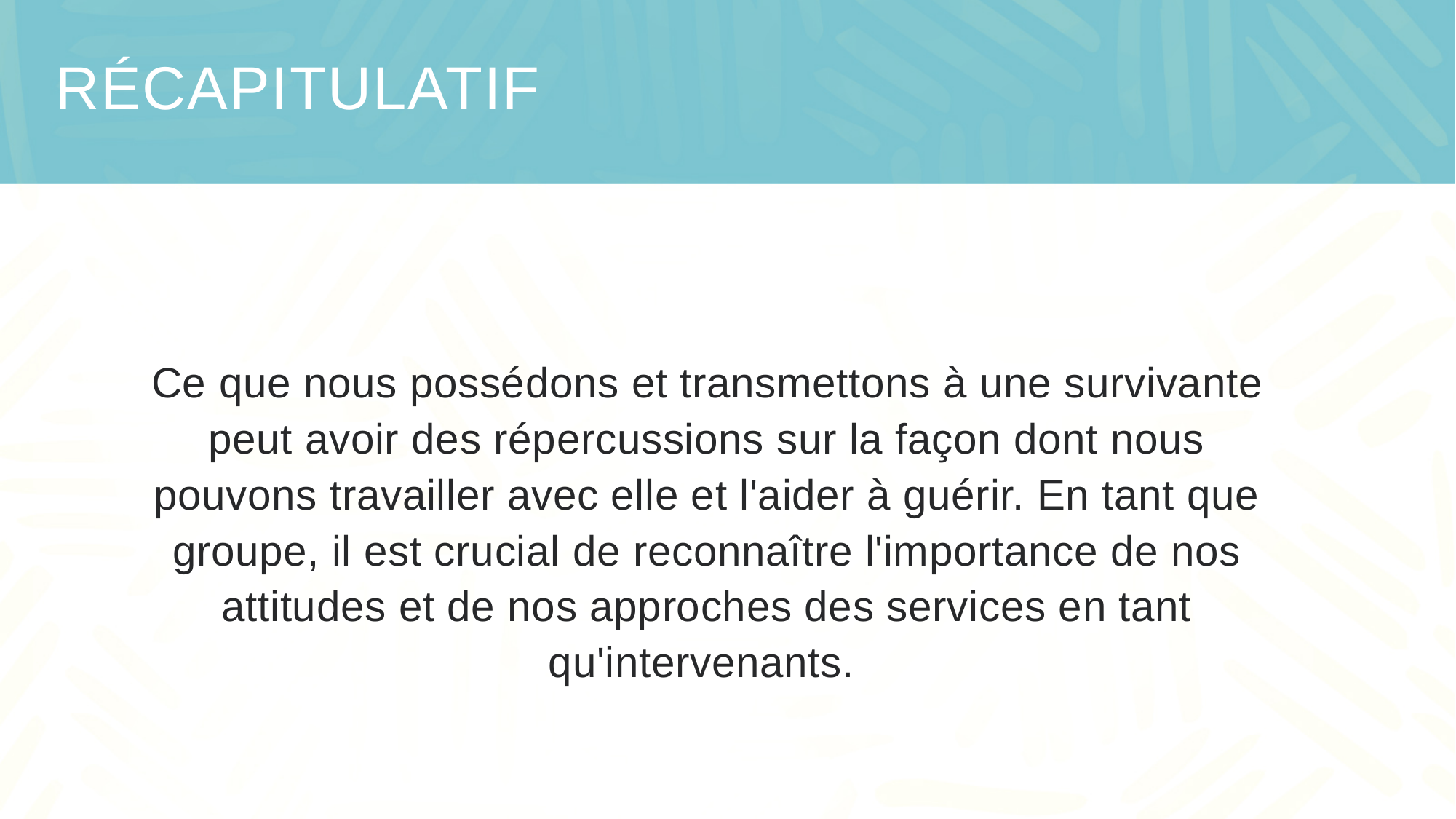

# Récapitulatif

Ce que nous possédons et transmettons à une survivante peut avoir des répercussions sur la façon dont nous pouvons travailler avec elle et l'aider à guérir. En tant que groupe, il est crucial de reconnaître l'importance de nos attitudes et de nos approches des services en tant qu'intervenants.